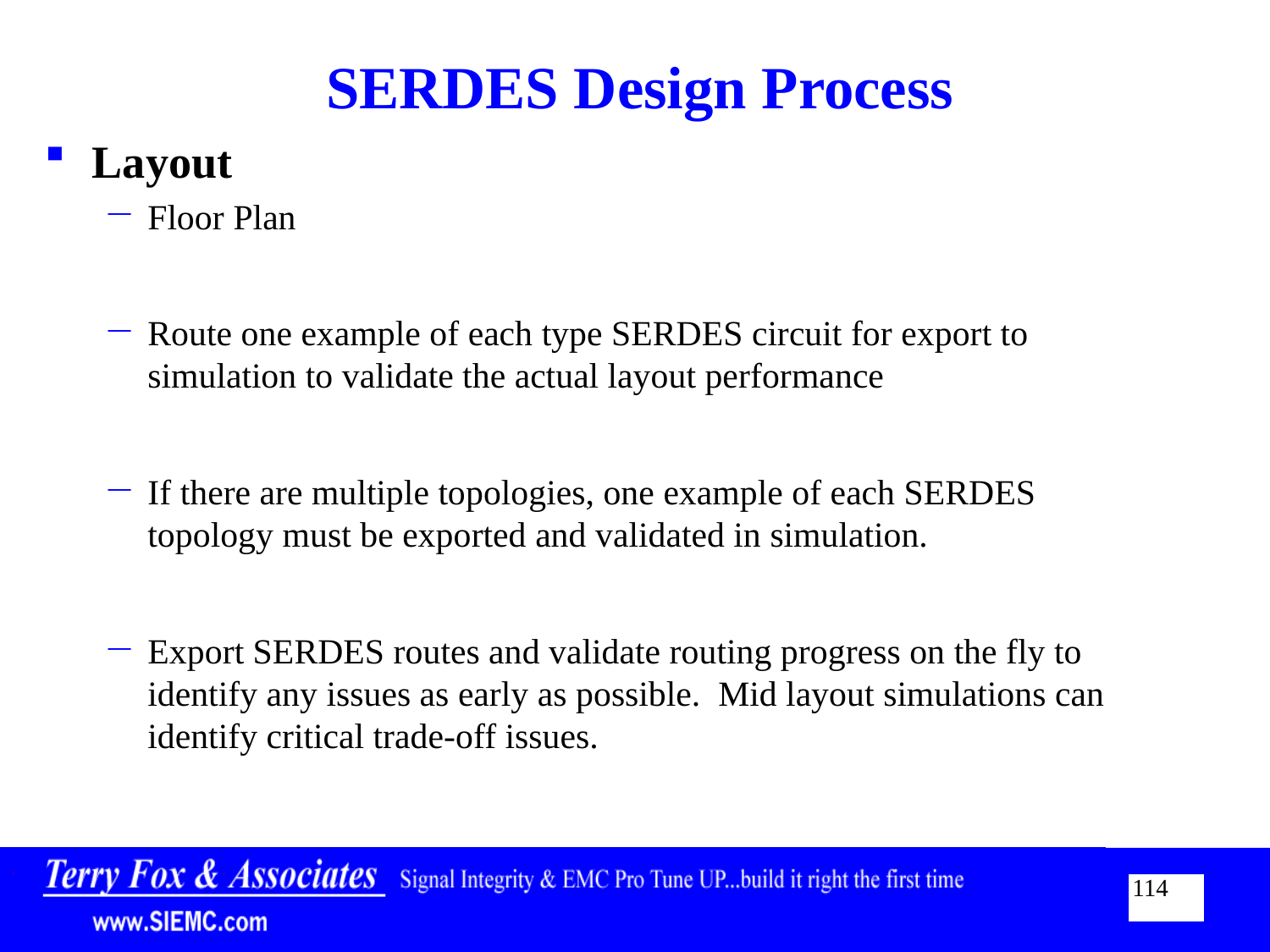

# SERDES Design Process
Layout
Floor Plan

Route one example of each type SERDES circuit for export to simulation to validate the actual layout performance

If there are multiple topologies, one example of each SERDES topology must be exported and validated in simulation.

Export SERDES routes and validate routing progress on the fly to identify any issues as early as possible.  Mid layout simulations can identify critical trade-off issues.
114